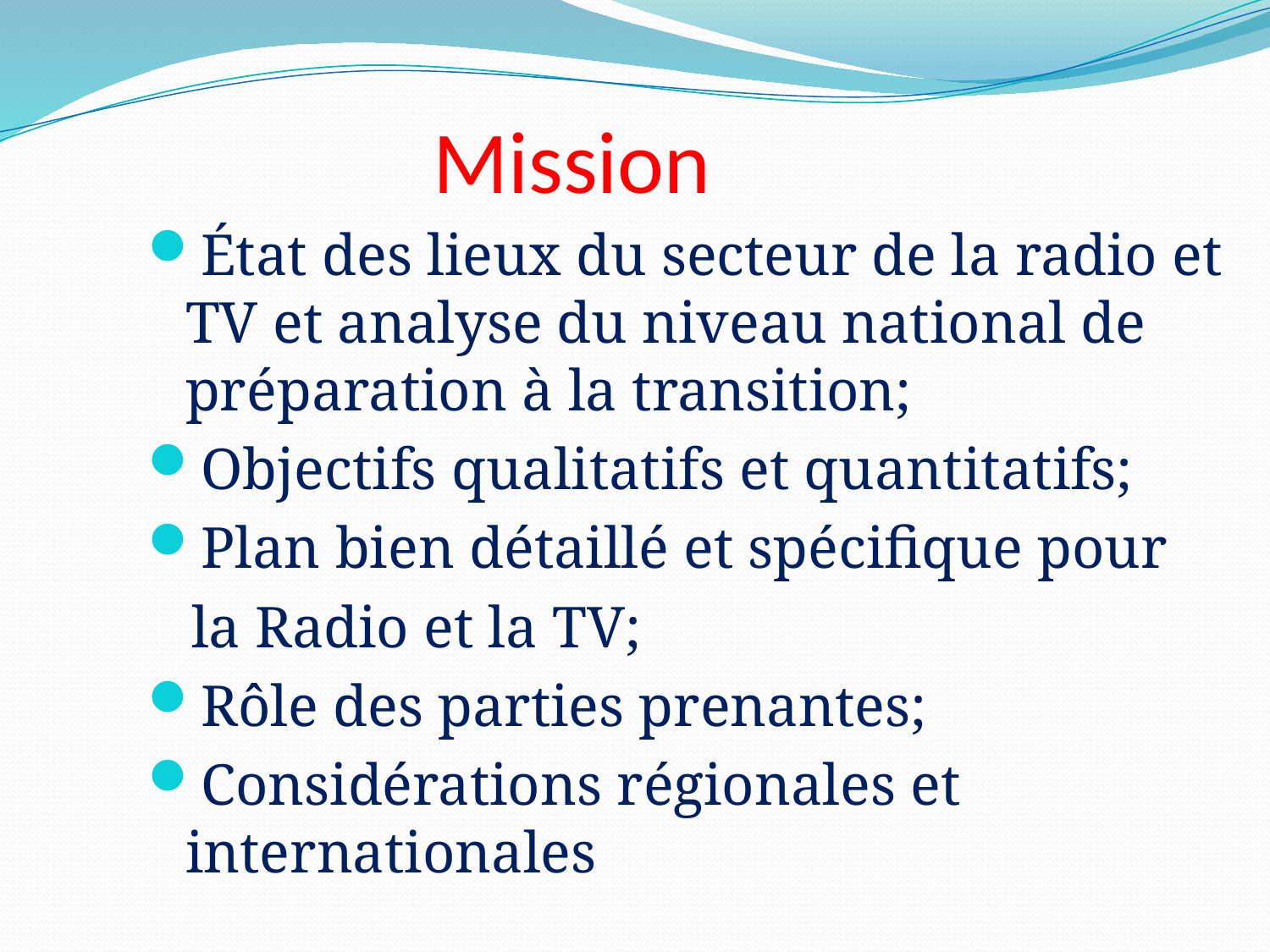

# Mission
État des lieux du secteur de la radio et TV et analyse du niveau national de préparation à la transition;
Objectifs qualitatifs et quantitatifs;
Plan bien détaillé et spécifique pour
   la Radio et la TV;
Rôle des parties prenantes;
Considérations régionales et internationales